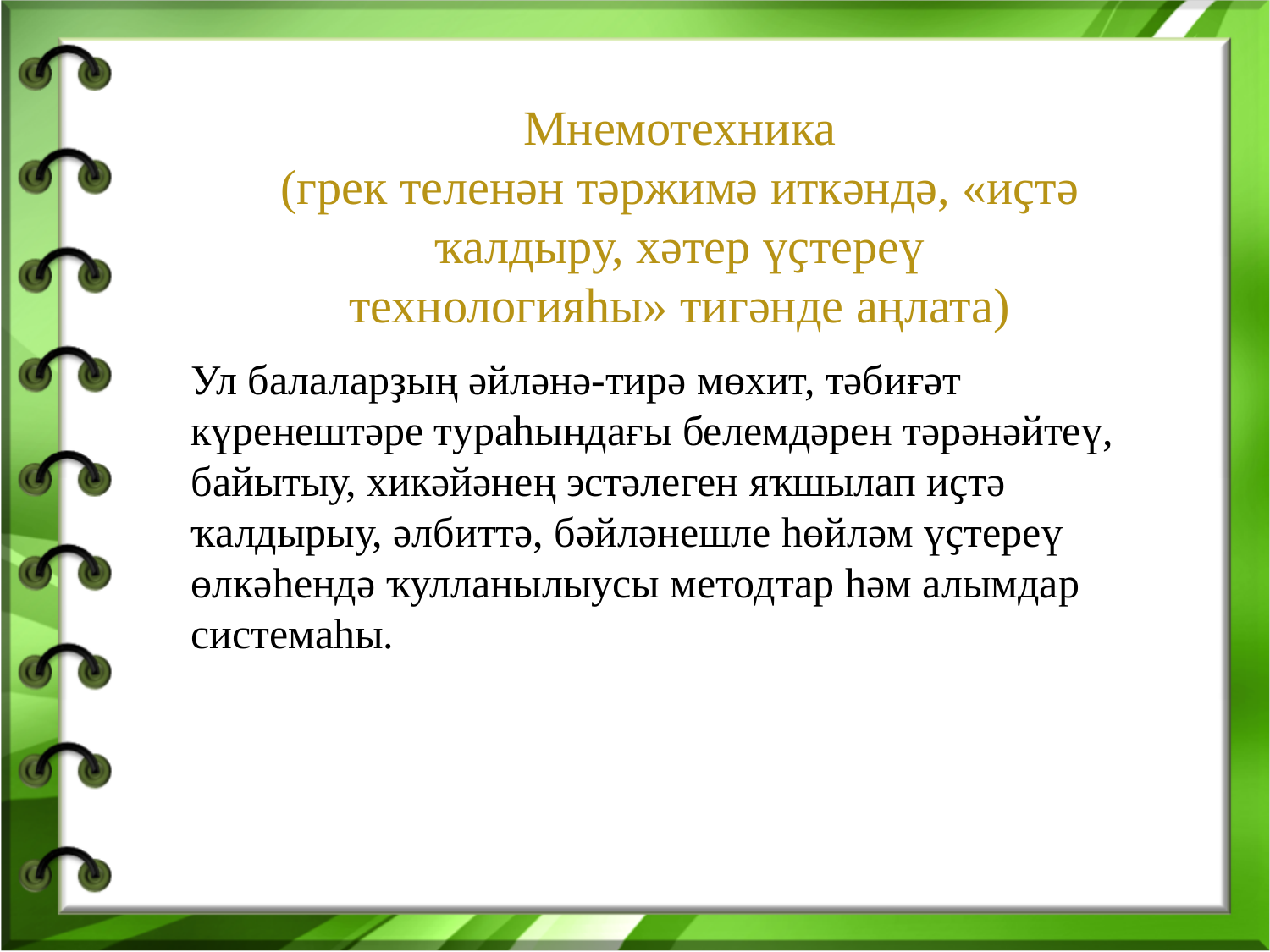

Мнемотехника
(грек теленән тәржимә иткәндә, «иҫтә ҡалдыру, хәтер үҫтереү технологияһы» тигәнде аңлата)
Ул балаларҙың әйләнә-тирә мөхит, тәбиғәт күренештәре тураһындағы белемдәрен тәрәнәйтеү, байытыу, хикәйәнең эстәлеген яҡшылап иҫтә ҡалдырыу, әлбиттә, бәйләнешле һөйләм үҫтереү өлкәһендә ҡулланылыусы методтар һәм алымдар системаһы.